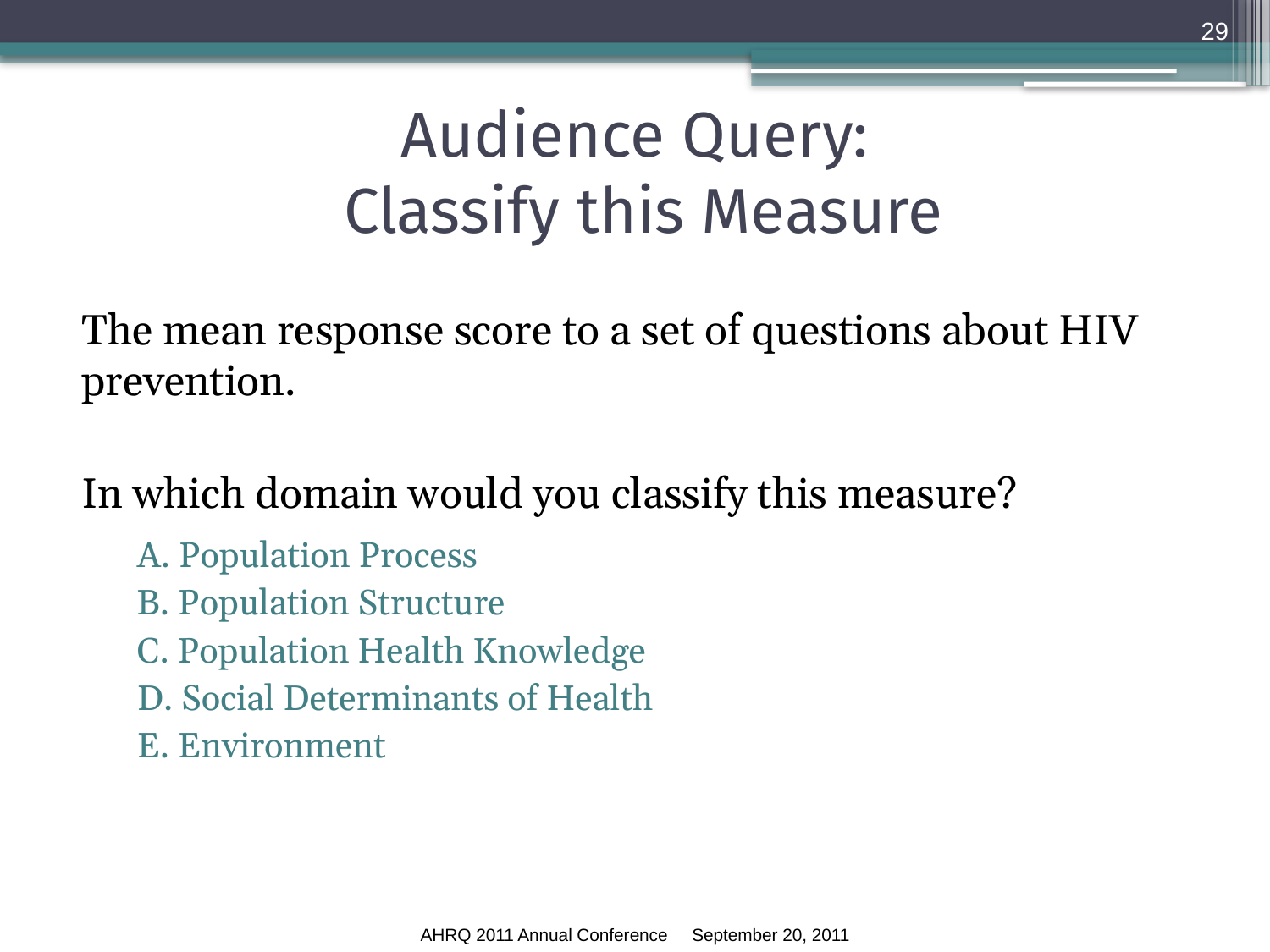

29
# Audience Query: Classify this Measure
The mean response score to a set of questions about HIV prevention.

In which domain would you classify this measure?
A. Population Process
B. Population Structure
C. Population Health Knowledge
D. Social Determinants of Health
E. Environment